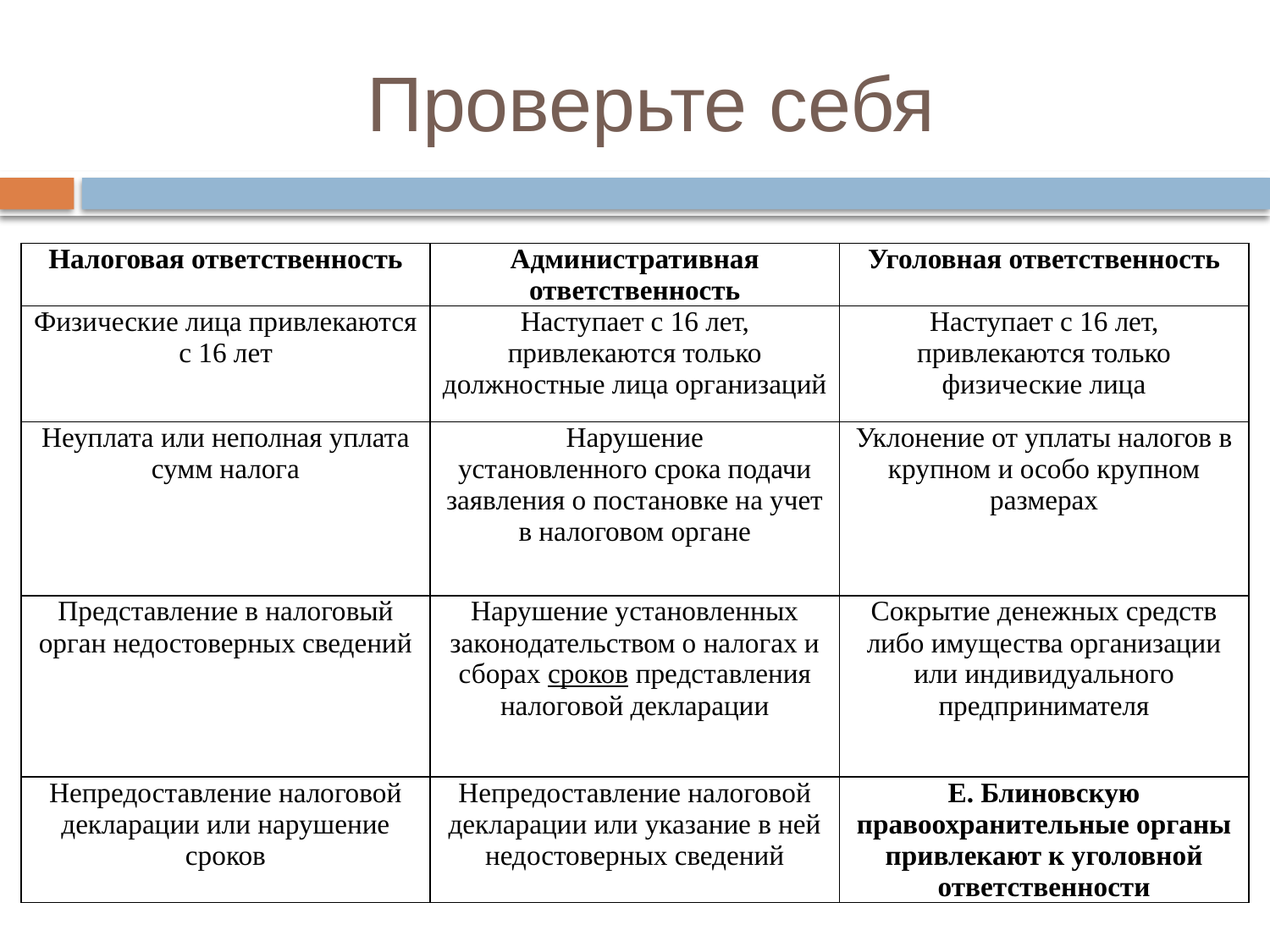

# Проверьте себя
| Налоговая ответственность | Административная ответственность | Уголовная ответственность |
| --- | --- | --- |
| Физические лица привлекаются с 16 лет | Наступает с 16 лет, привлекаются только должностные лица организаций | Наступает с 16 лет, привлекаются только физические лица |
| Неуплата или неполная уплата сумм налога | Нарушение установленного срока подачи заявления о постановке на учет в налоговом органе | Уклонение от уплаты налогов в крупном и особо крупном размерах |
| Представление в налоговый орган недостоверных сведений | Нарушение установленных законодательством о налогах и сборах сроков представления налоговой декларации | Сокрытие денежных средств либо имущества организации или индивидуального предпринимателя |
| Непредоставление налоговой декларации или нарушение сроков | Непредоставление налоговой декларации или указание в ней недостоверных сведений | Е. Блиновскую правоохранительные органы привлекают к уголовной ответственности |